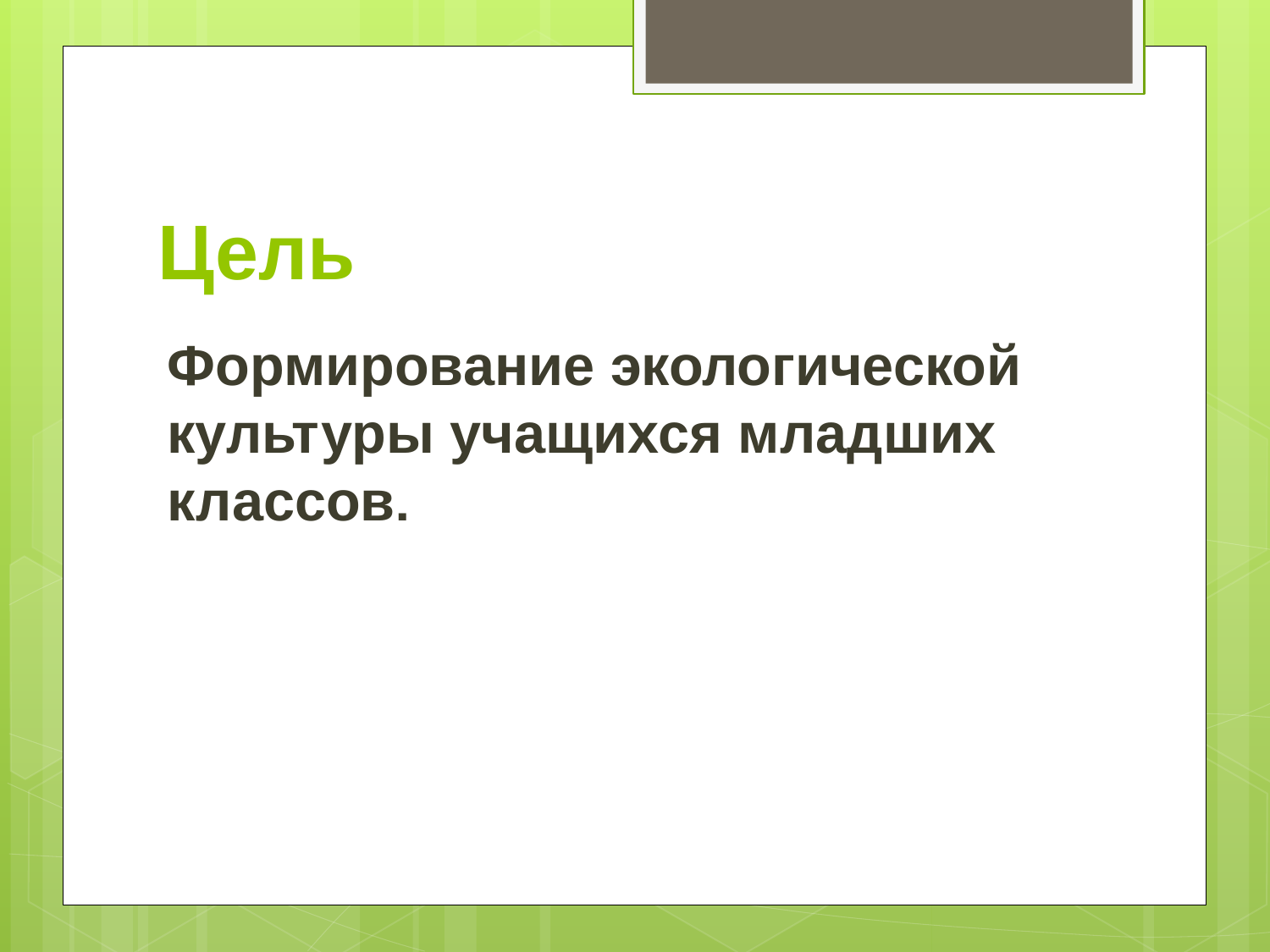

# Цель
Формирование экологической культуры учащихся младших классов.